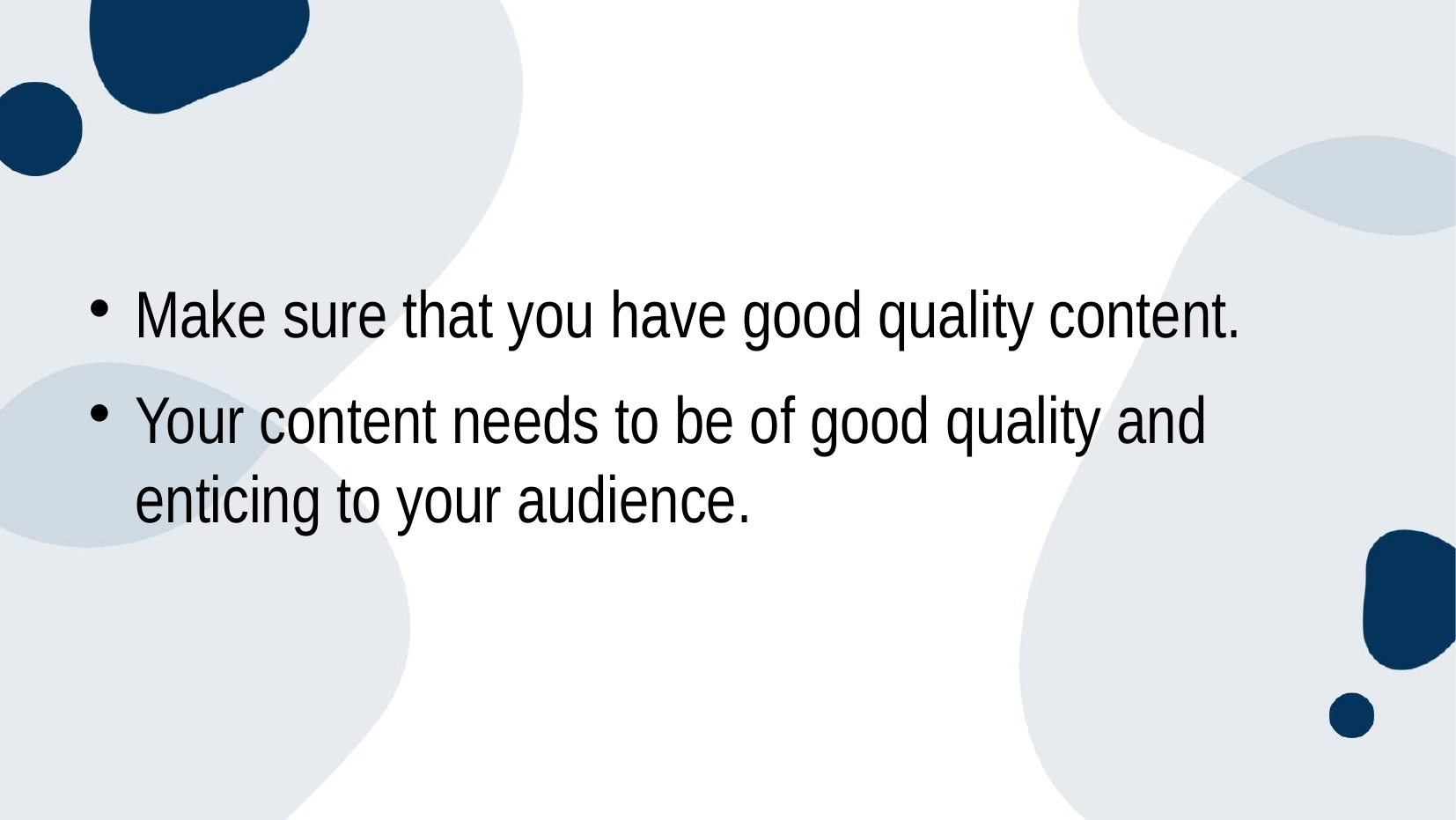

Make sure that you have good quality content.
Your content needs to be of good quality and enticing to your audience.